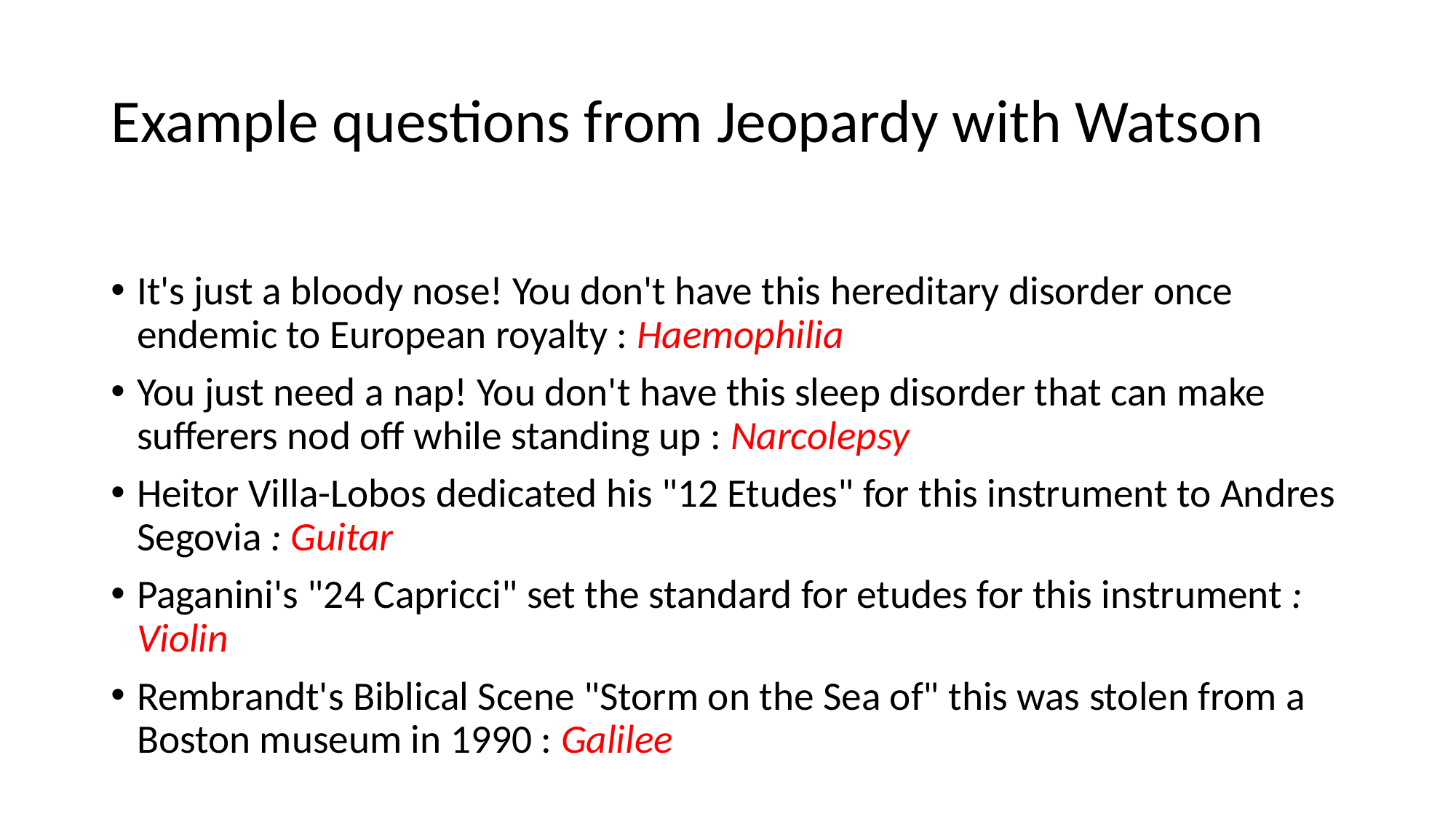

# Example questions from Jeopardy with Watson

It's just a bloody nose! You don't have this hereditary disorder once endemic to European royalty : Haemophilia
You just need a nap! You don't have this sleep disorder that can make sufferers nod off while standing up : Narcolepsy
Heitor Villa-Lobos dedicated his "12 Etudes" for this instrument to Andres Segovia : Guitar
Paganini's "24 Capricci" set the standard for etudes for this instrument : Violin
Rembrandt's Biblical Scene "Storm on the Sea of" this was stolen from a Boston museum in 1990 : Galilee